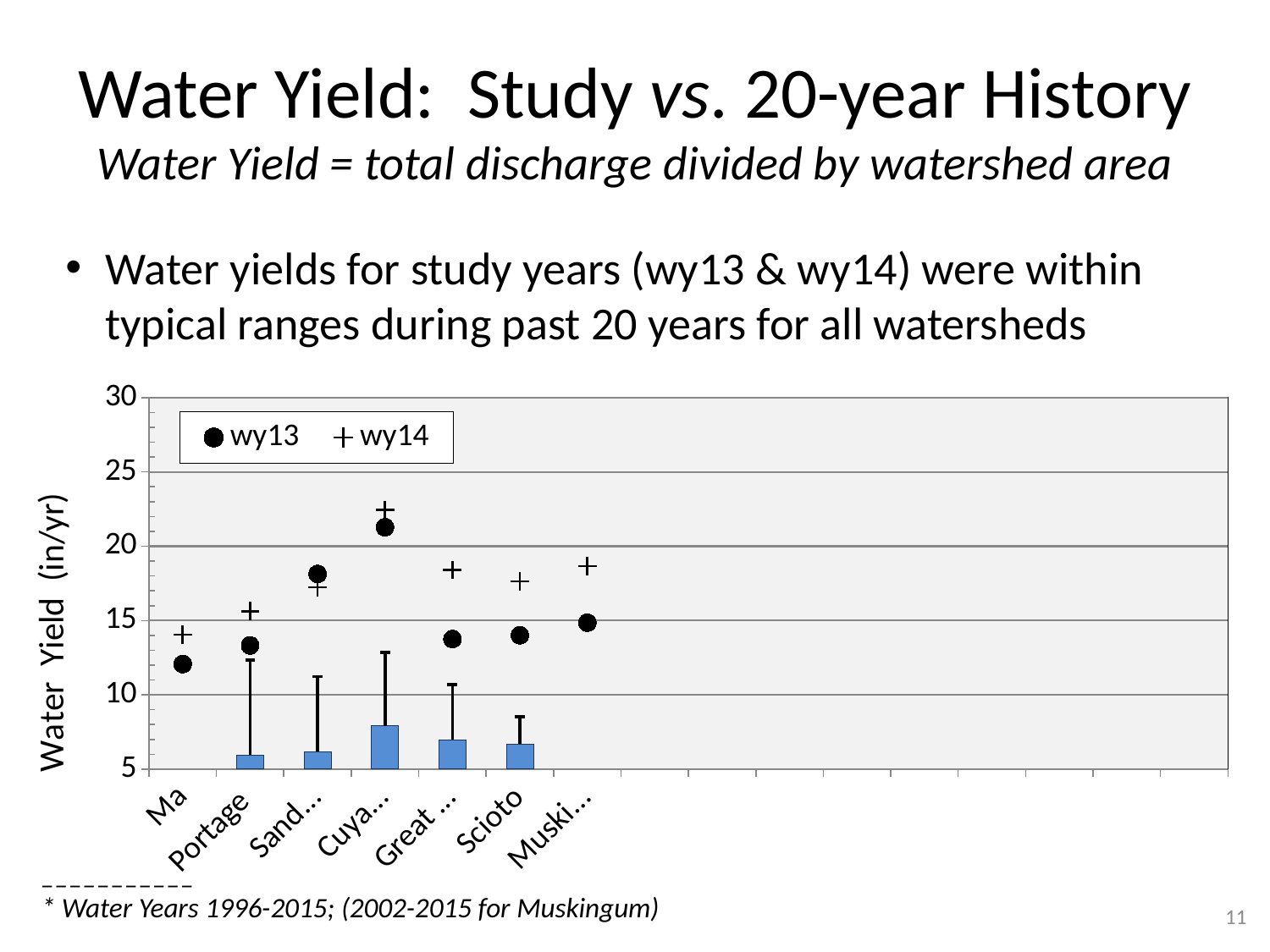

# Water Yield:  Study vs. 20-year History Water Yield = total discharge divided by watershed area
Water yields for study years (wy13 & wy14) were within typical ranges during past 20 years for all watersheds

### Chart

| Category | 25th pct | 50th pct | 75th pct |  |  |
|---|---|---|---|---|---|
| Maumee | 12.1563613841996 | 1.7847200462183235 | 1.1960680153538839 | 12.071119423446008 | 14.041870667032237 |
| Portage  | 10.658901434695295 | 2.8710765524832027 | 3.081194002471616 | 13.320653433227776 | 15.62322352668572 |
| Sandusky | 11.865375468220465 | 2.1755901064272543 | 3.993103038230574 | 18.131726024139365 | 17.231107675842797 |
| Cuyahoga | 16.588775760692954 | 5.030392649654576 | 2.8943957707459056 | 21.273568915333094 | 22.444767203993127 |
| Great Miami | 13.584491435431 | 3.7361143173738416 | 3.239398171660742 | 13.756383027840622 | 18.407567293042156 |
| Scioto | 12.477229303460609 | 3.0854065969884257 | 3.6146101828303365 | 14.007605064181465 | 17.6424676304966 |
| Muskingum | 13.859314088570093 | 1.5755976977567876 | 3.335053240070396 | 14.85681149896416 | 18.660199149049923 |
___________
* Water Years 1996-2015; (2002-2015 for Muskingum)
11